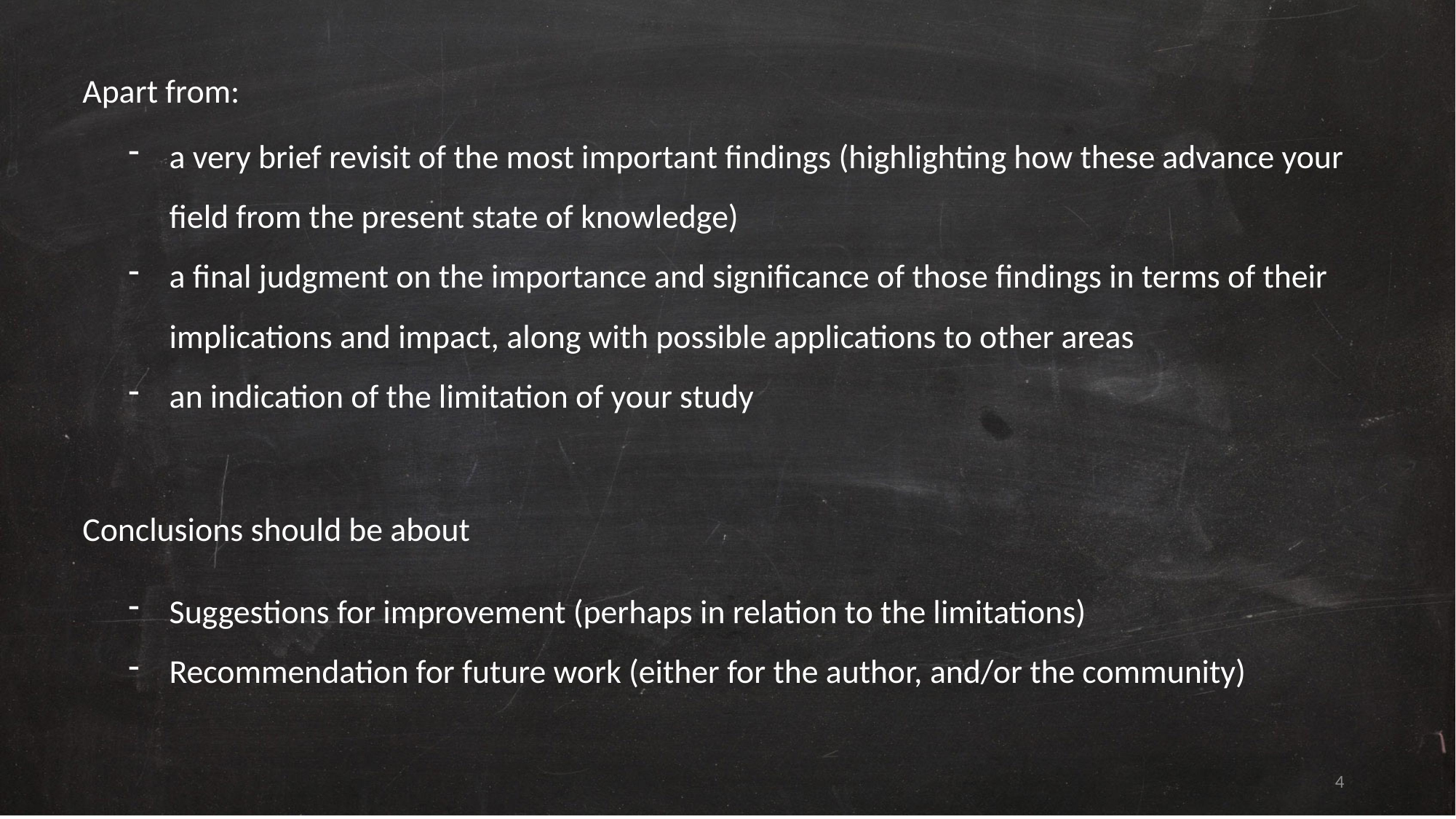

Apart from:
a very brief revisit of the most important findings (highlighting how these advance your field from the present state of knowledge)
a final judgment on the importance and significance of those findings in terms of their implications and impact, along with possible applications to other areas
an indication of the limitation of your study
Conclusions should be about
Suggestions for improvement (perhaps in relation to the limitations)
Recommendation for future work (either for the author, and/or the community)
4